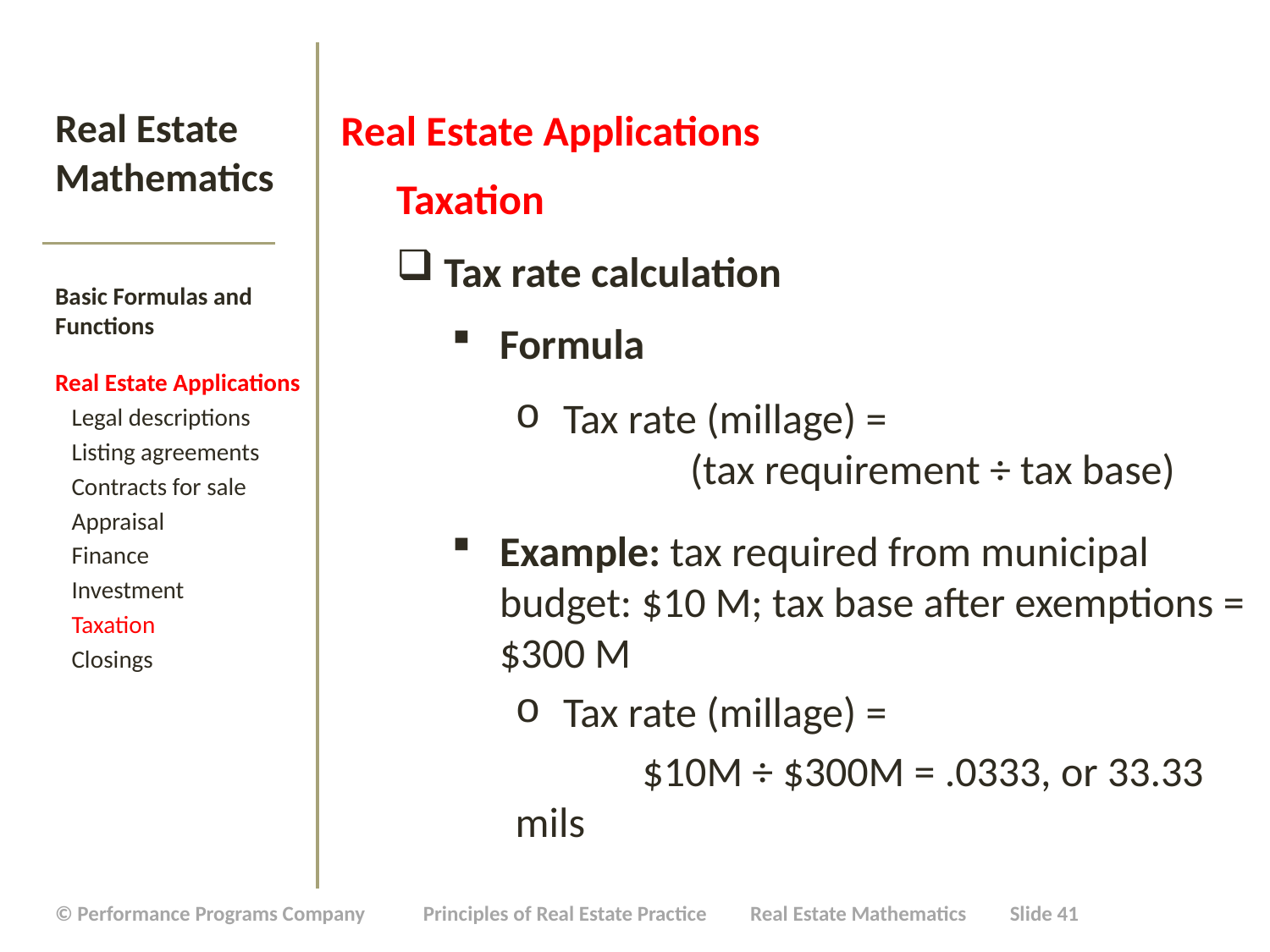

Real Estate Applications

Taxation

Tax rate calculation
Formula
Tax rate (millage) =
	(tax requirement ÷ tax base)
Example: tax required from municipal budget: $10 M; tax base after exemptions = $300 M
Tax rate (millage) =
	$10M ÷ $300M = .0333, or 33.33 mils

# Real Estate Mathematics

Basic Formulas and Functions

Real Estate Applications
   Legal descriptions
   Listing agreements
   Contracts for sale
   Appraisal
   Finance
   Investment
   Taxation
   Closings

| © Performance Programs Company Principles of Real Estate Practice Real Estate Mathematics Slide 41 |
| --- |